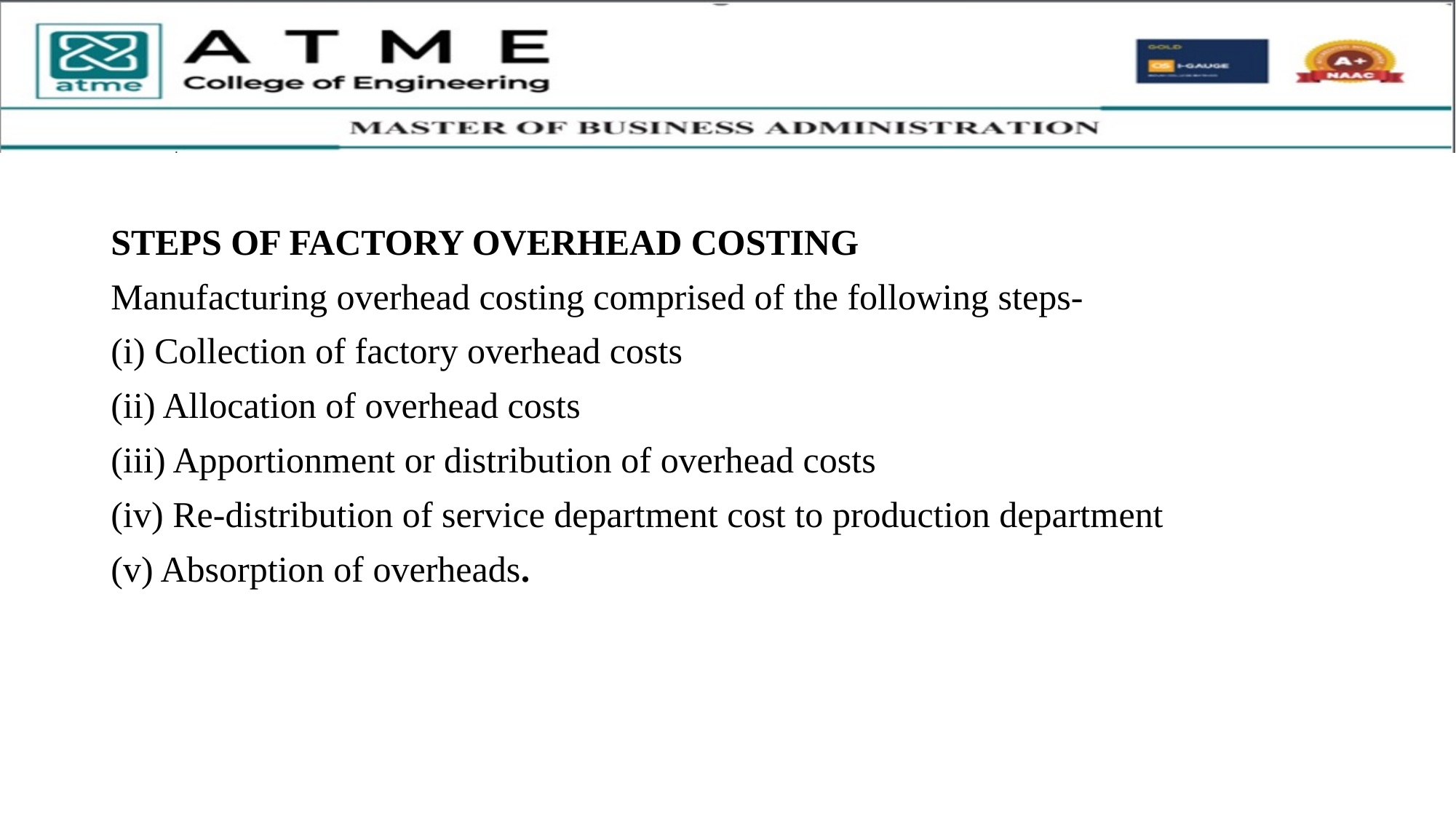

STEPS OF FACTORY OVERHEAD COSTING
Manufacturing overhead costing comprised of the following steps-
(i) Collection of factory overhead costs
(ii) Allocation of overhead costs
(iii) Apportionment or distribution of overhead costs
(iv) Re-distribution of service department cost to production department
(v) Absorption of overheads.